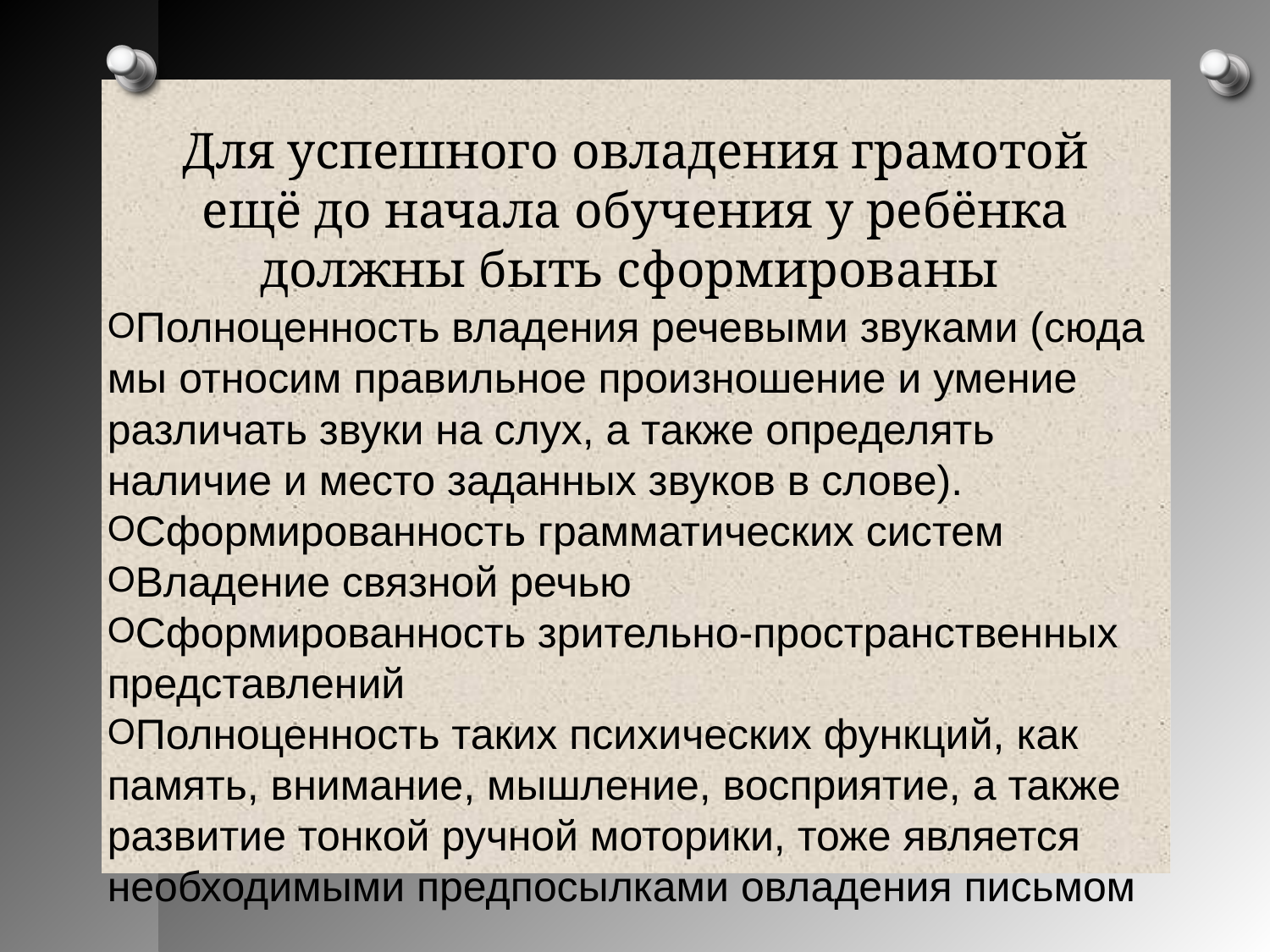

Для успешного овладения грамотой ещё до начала обучения у ребёнка должны быть сформированы
Полноценность владения речевыми звуками (сюда мы относим правильное произношение и умение различать звуки на слух, а также определять наличие и место заданных звуков в слове).
Сформированность грамматических систем
Владение связной речью
Сформированность зрительно-пространственных представлений
Полноценность таких психических функций, как память, внимание, мышление, восприятие, а также развитие тонкой ручной моторики, тоже является необходимыми предпосылками овладения письмом